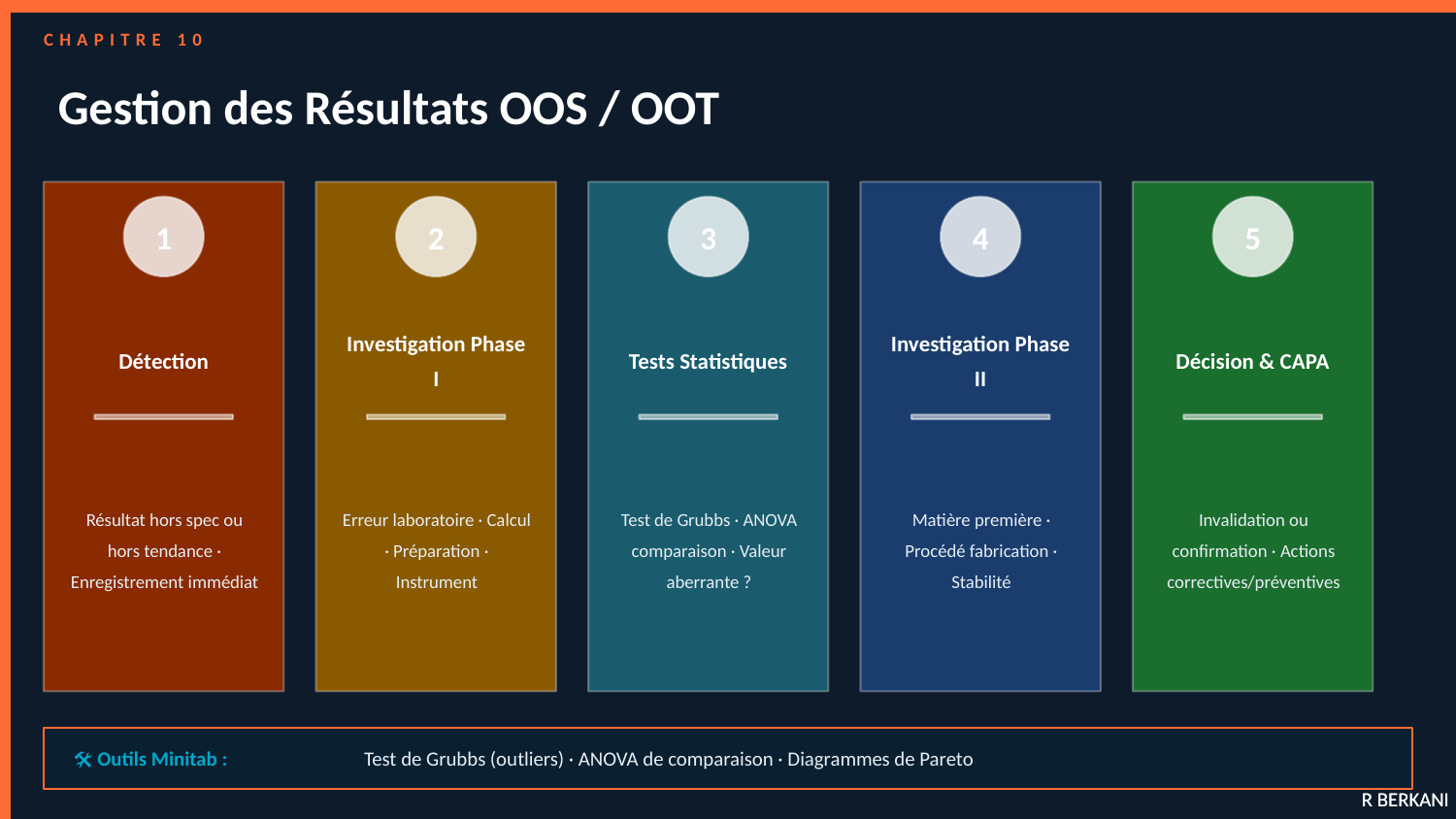

CHAPITRE 10
Gestion des Résultats OOS / OOT

1

2

3

4

5
Détection
Investigation Phase I
Tests Statistiques
Investigation Phase II
Décision & CAPA

Résultat hors spec ou hors tendance · Enregistrement immédiat
Erreur laboratoire · Calcul · Préparation · Instrument
Test de Grubbs · ANOVA comparaison · Valeur aberrante ?
Matière première · Procédé fabrication · Stabilité
Invalidation ou confirmation · Actions correctives/préventives

🛠 Outils Minitab :
Test de Grubbs (outliers) · ANOVA de comparaison · Diagrammes de Pareto